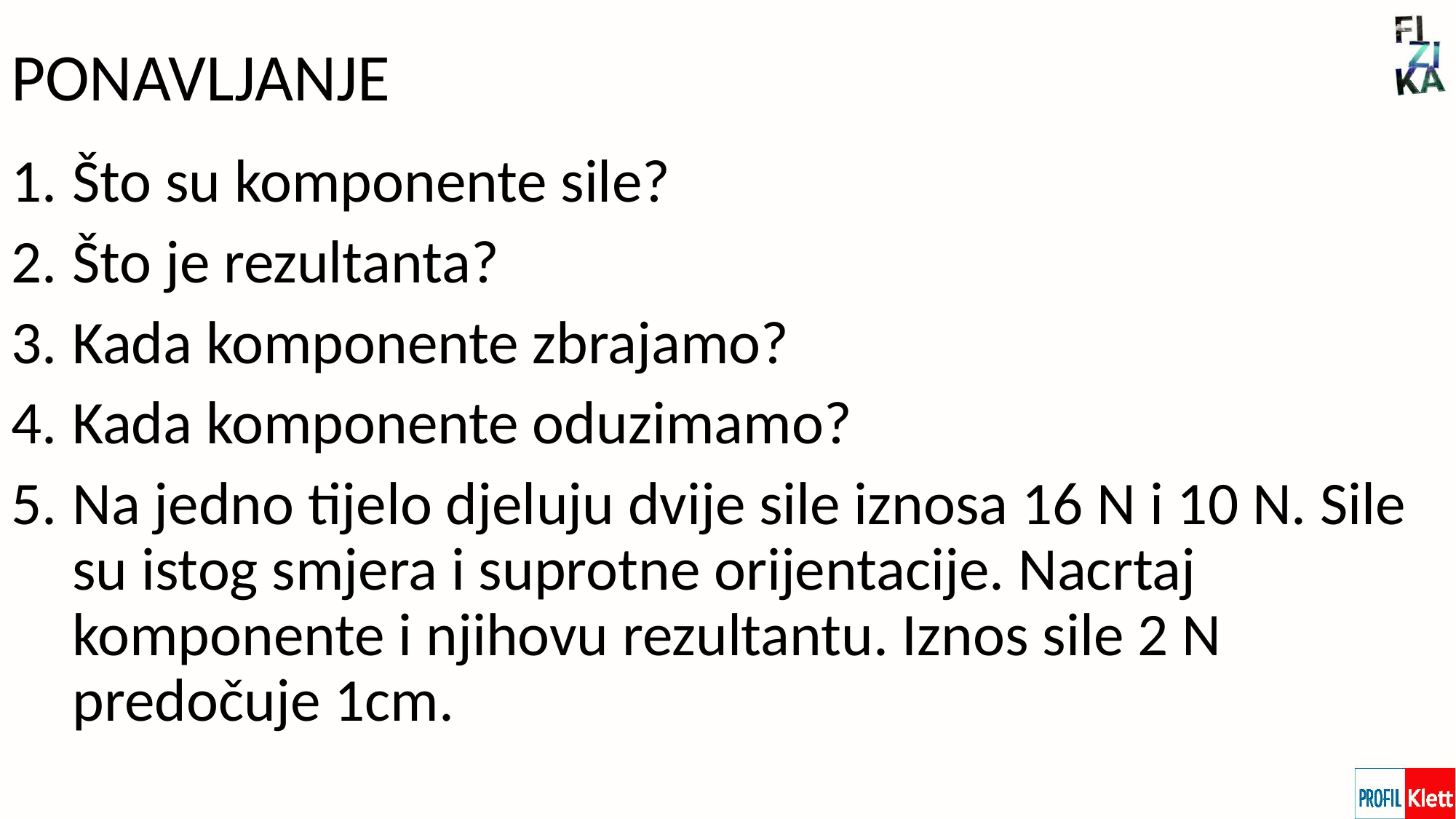

# PONAVLJANJE
Što su komponente sile?
Što je rezultanta?
Kada komponente zbrajamo?
Kada komponente oduzimamo?
Na jedno tijelo djeluju dvije sile iznosa 16 N i 10 N. Sile su istog smjera i suprotne orijentacije. Nacrtaj komponente i njihovu rezultantu. Iznos sile 2 N predočuje 1cm.